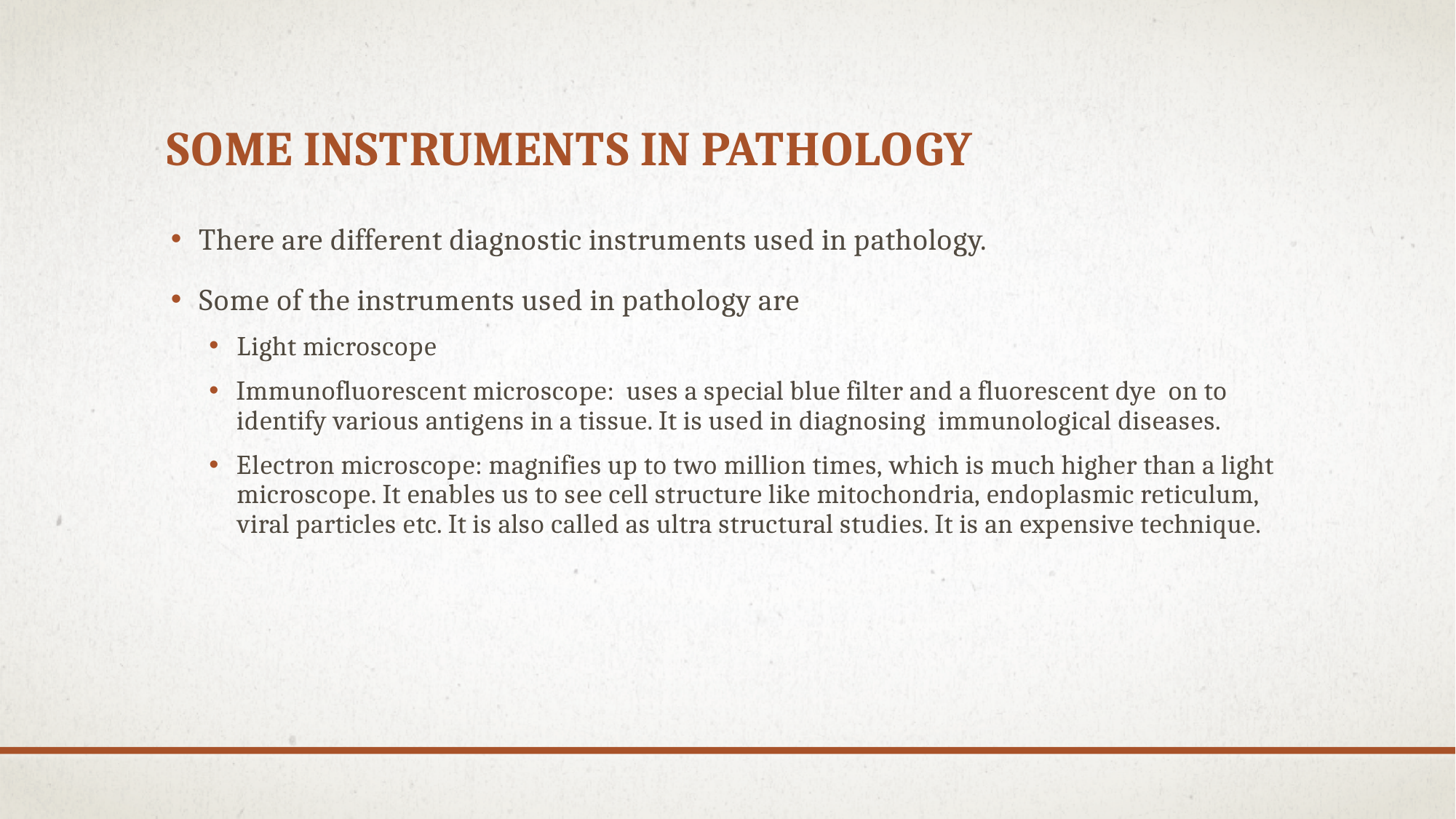

# Some instruments in Pathology
There are different diagnostic instruments used in pathology.
Some of the instruments used in pathology are
Light microscope
Immunofluorescent microscope:  uses a special blue filter and a fluorescent dye  on to identify various antigens in a tissue. It is used in diagnosing  immunological diseases.
Electron microscope: magnifies up to two million times, which is much higher than a light microscope. It enables us to see cell structure like mitochondria, endoplasmic reticulum, viral particles etc. It is also called as ultra structural studies. It is an expensive technique.